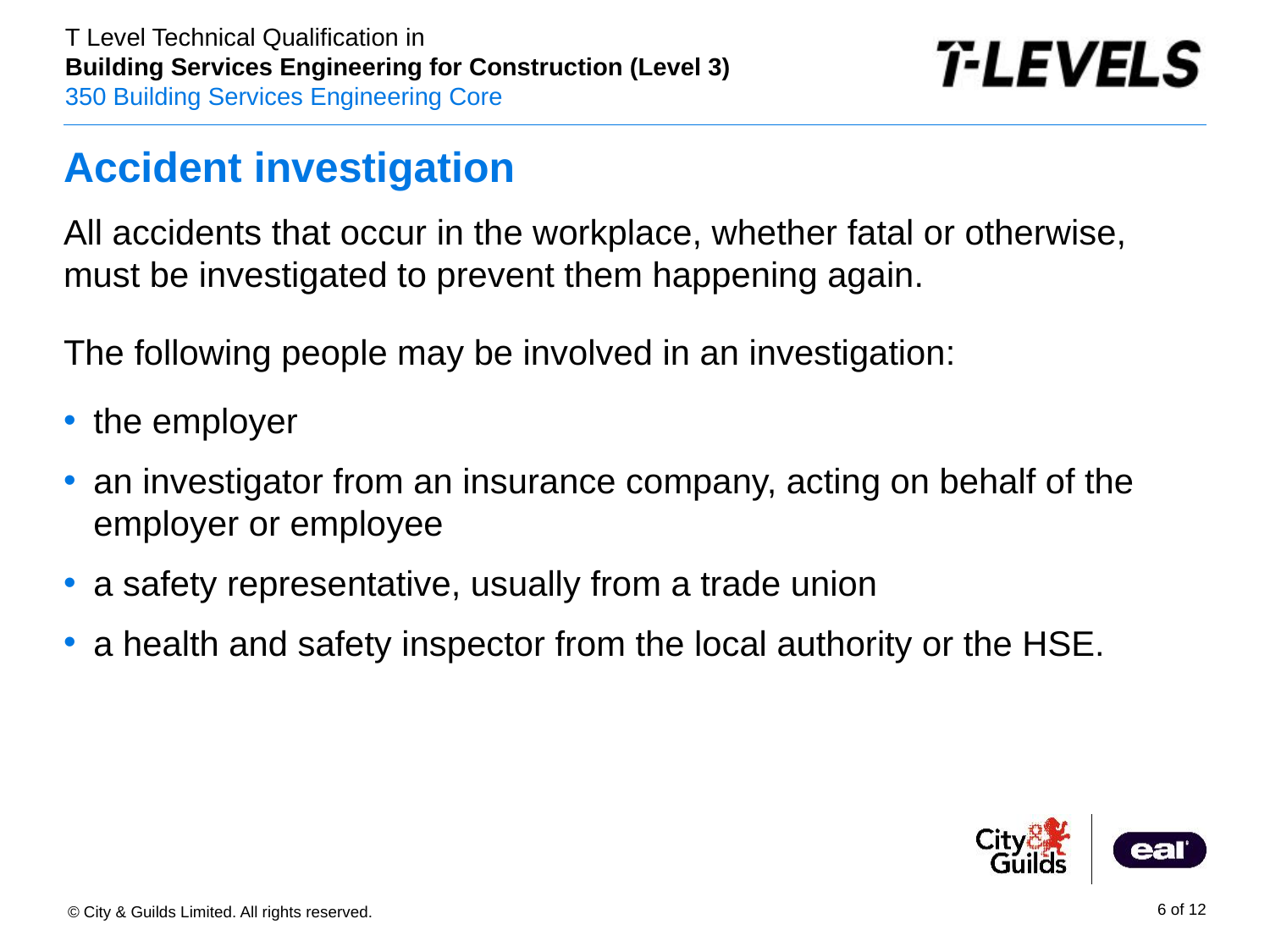

# Accident investigation
All accidents that occur in the workplace, whether fatal or otherwise, must be investigated to prevent them happening again.
The following people may be involved in an investigation:
the employer
an investigator from an insurance company, acting on behalf of the employer or employee
a safety representative, usually from a trade union
a health and safety inspector from the local authority or the HSE.